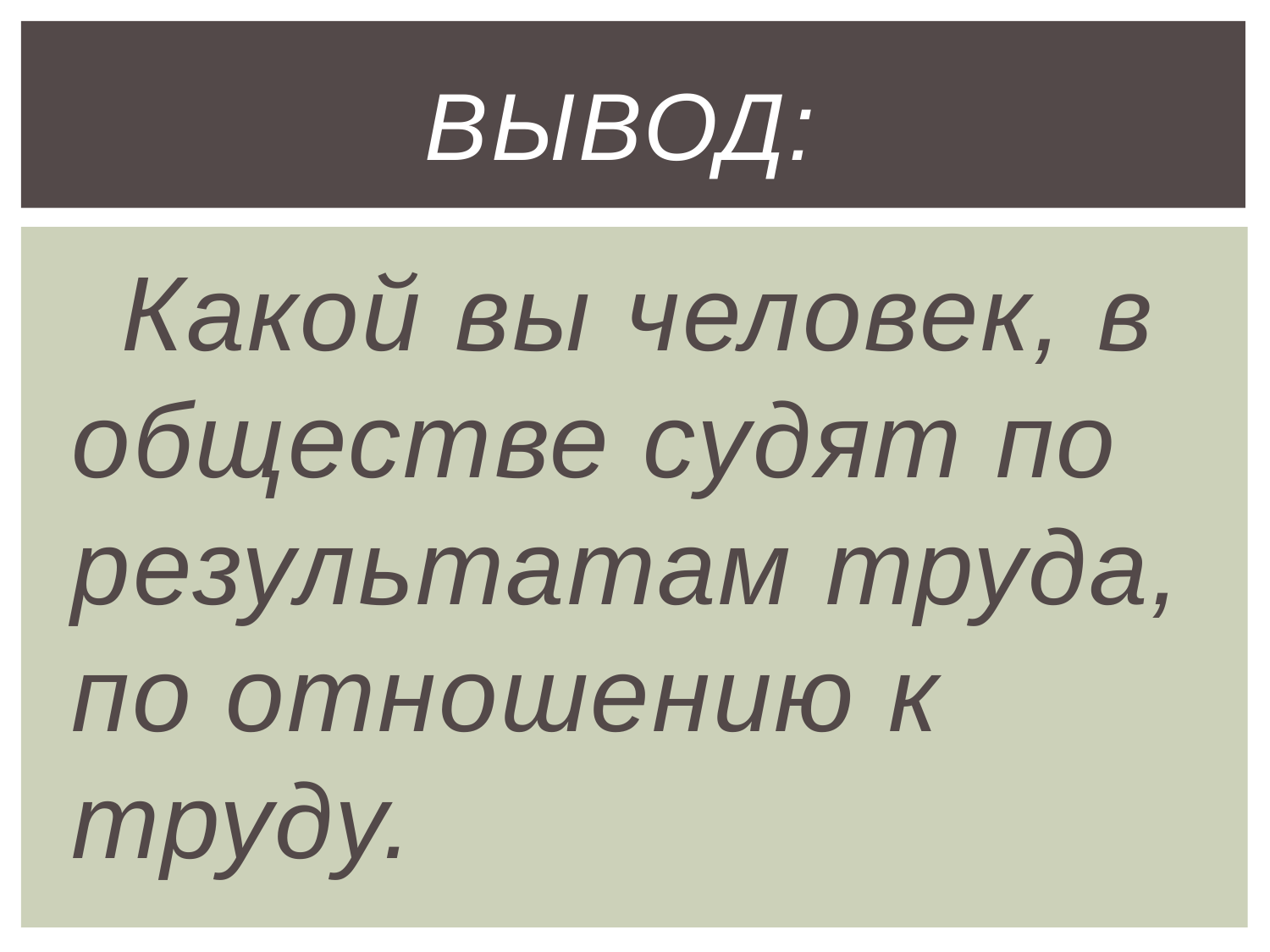

# Вывод:
    Какой вы человек, в обществе судят по результатам труда, по отношению к труду.